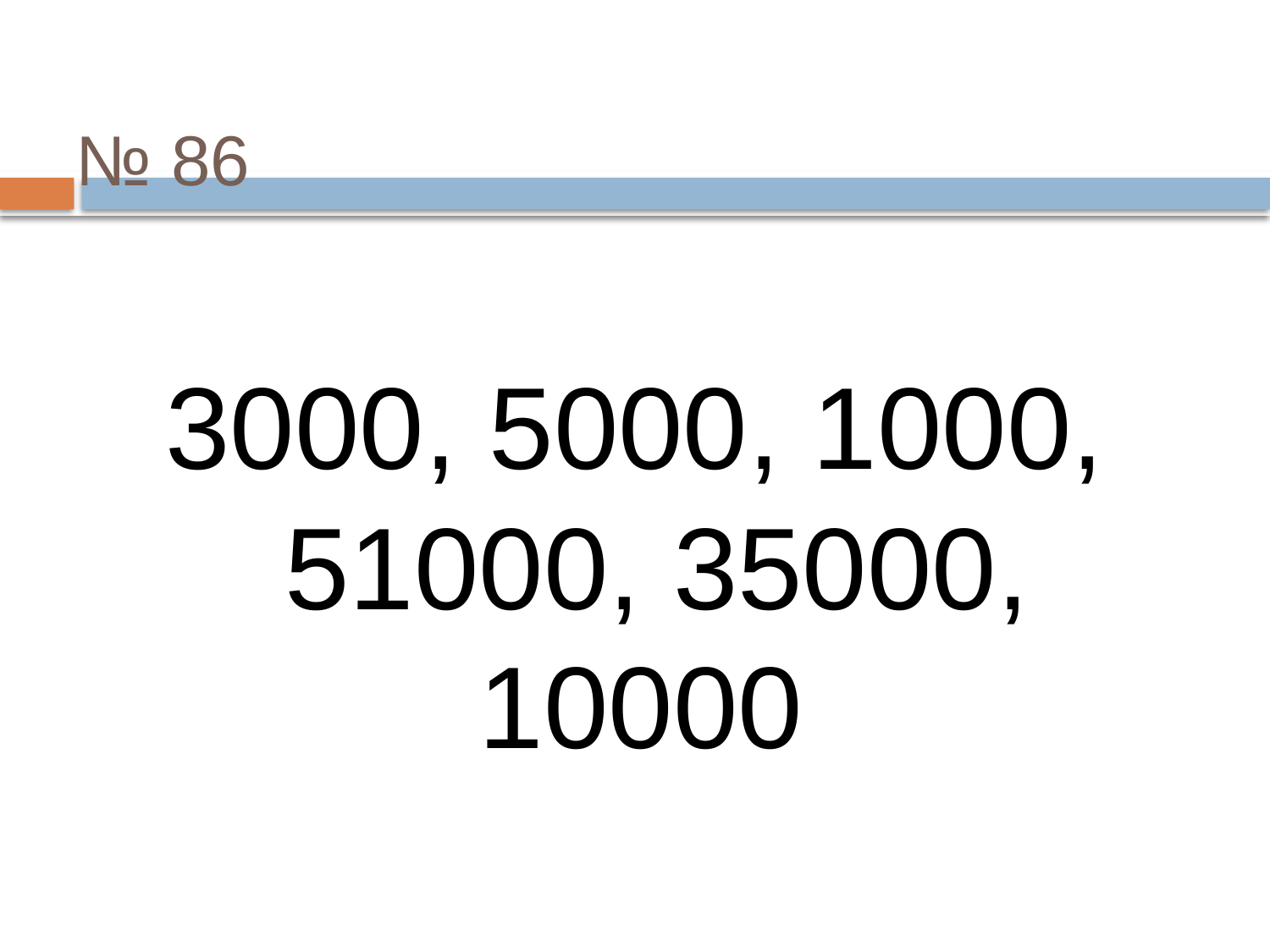

# № 86
3000, 5000, 1000, 51000, 35000, 10000